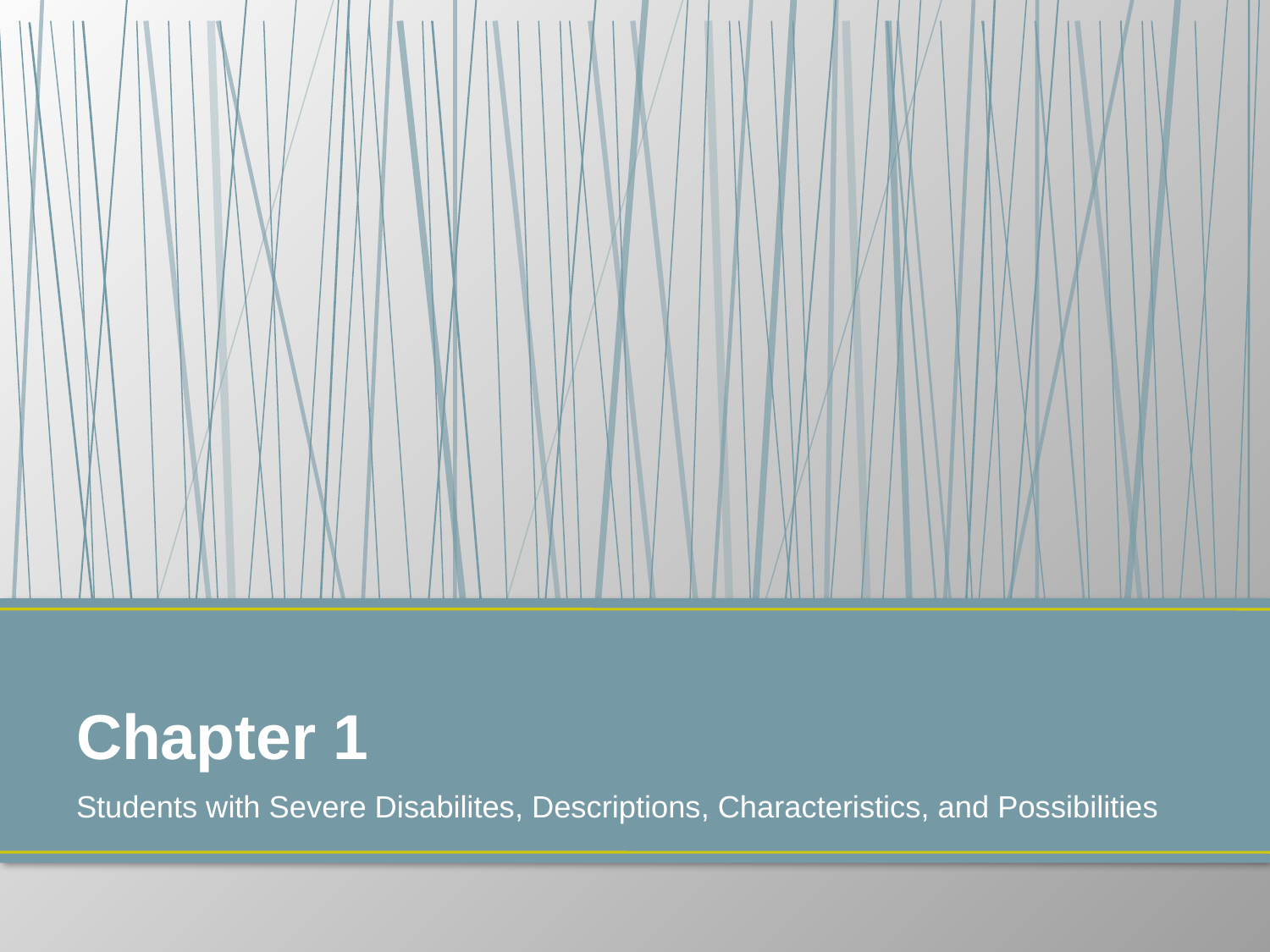

# Chapter 1
Students with Severe Disabilites, Descriptions, Characteristics, and Possibilities